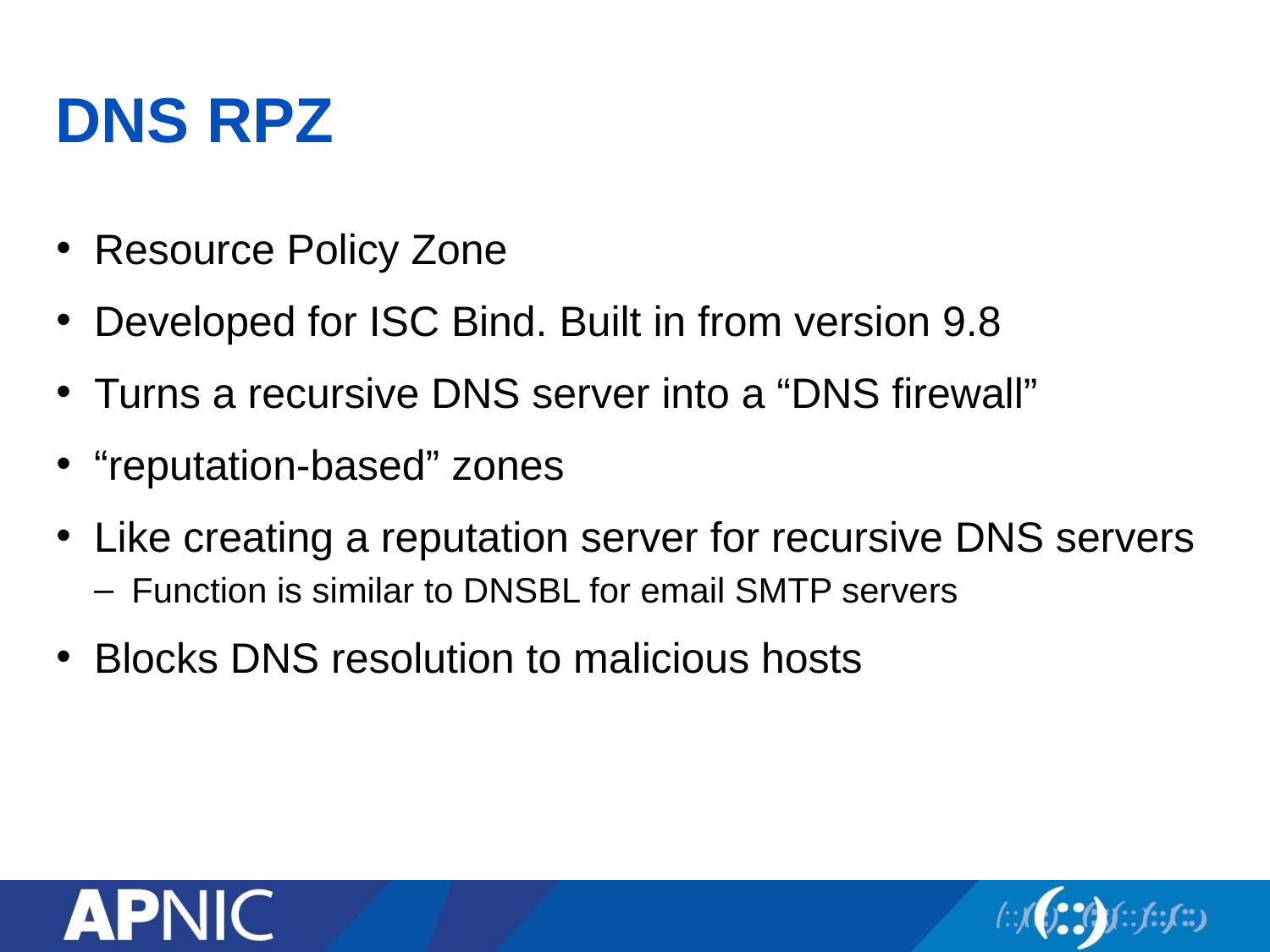

# DNS RPZ
Resource Policy Zone
Developed for ISC Bind. Built in from version 9.8
Turns a recursive DNS server into a “DNS firewall”
“reputation-based” zones
Like creating a reputation server for recursive DNS servers
Function is similar to DNSBL for email SMTP servers
Blocks DNS resolution to malicious hosts